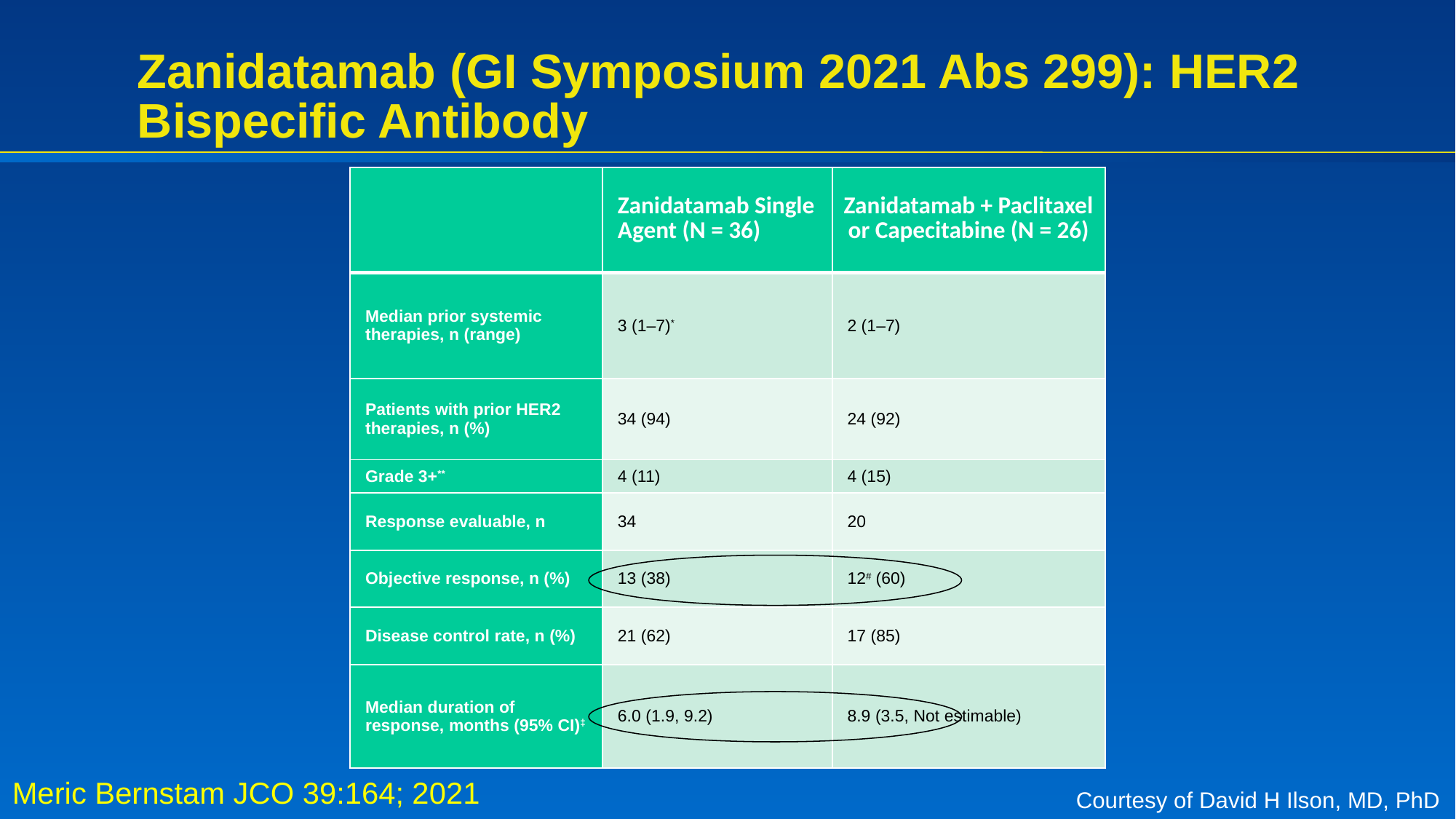

# Zanidatamab (GI Symposium 2021 Abs 299): HER2 Bispecific Antibody
|  | Zanidatamab Single Agent (N = 36) | Zanidatamab + Paclitaxel or Capecitabine (N = 26) |
| --- | --- | --- |
| Median prior systemic therapies, n (range) | 3 (1–7)\* | 2 (1–7) |
| Patients with prior HER2 therapies, n (%) | 34 (94) | 24 (92) |
| Grade 3+\*\* | 4 (11) | 4 (15) |
| Response evaluable, n | 34 | 20 |
| Objective response, n (%) | 13 (38) | 12# (60) |
| Disease control rate, n (%) | 21 (62) | 17 (85) |
| Median duration of response, months (95% CI)‡ | 6.0 (1.9, 9.2) | 8.9 (3.5, Not estimable) |

Meric Bernstam JCO 39:164; 2021
Courtesy of David H Ilson, MD, PhD